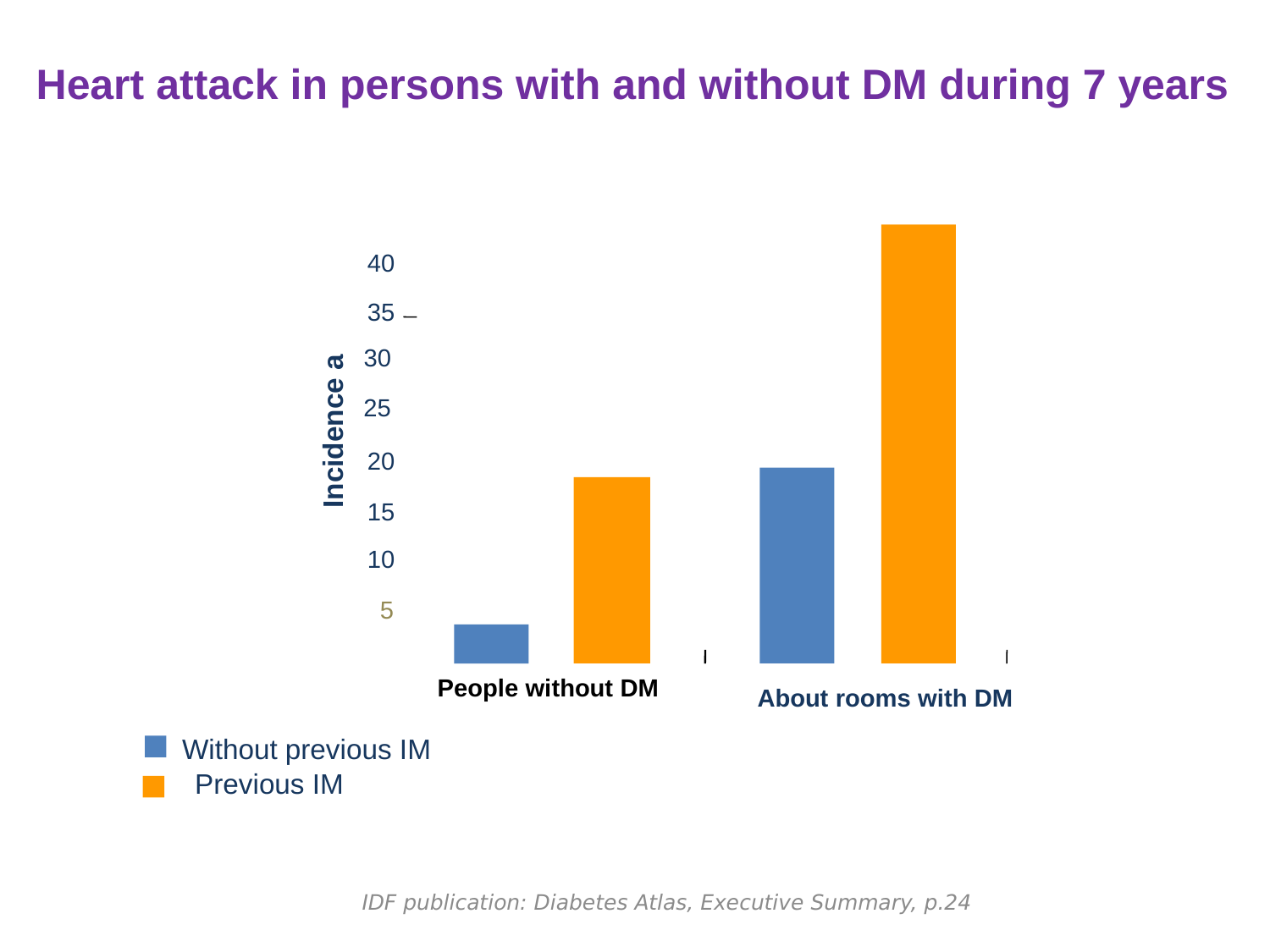

# Heart attack in persons with and without DM during 7 years

50

40

35

30

Incidence a ( %)
25

20

15

10

5

0

People without DM
About rooms with DM
Without previous IM

Previous IM

IDF publication: Diabetes Atlas, Executive Summary, p.24